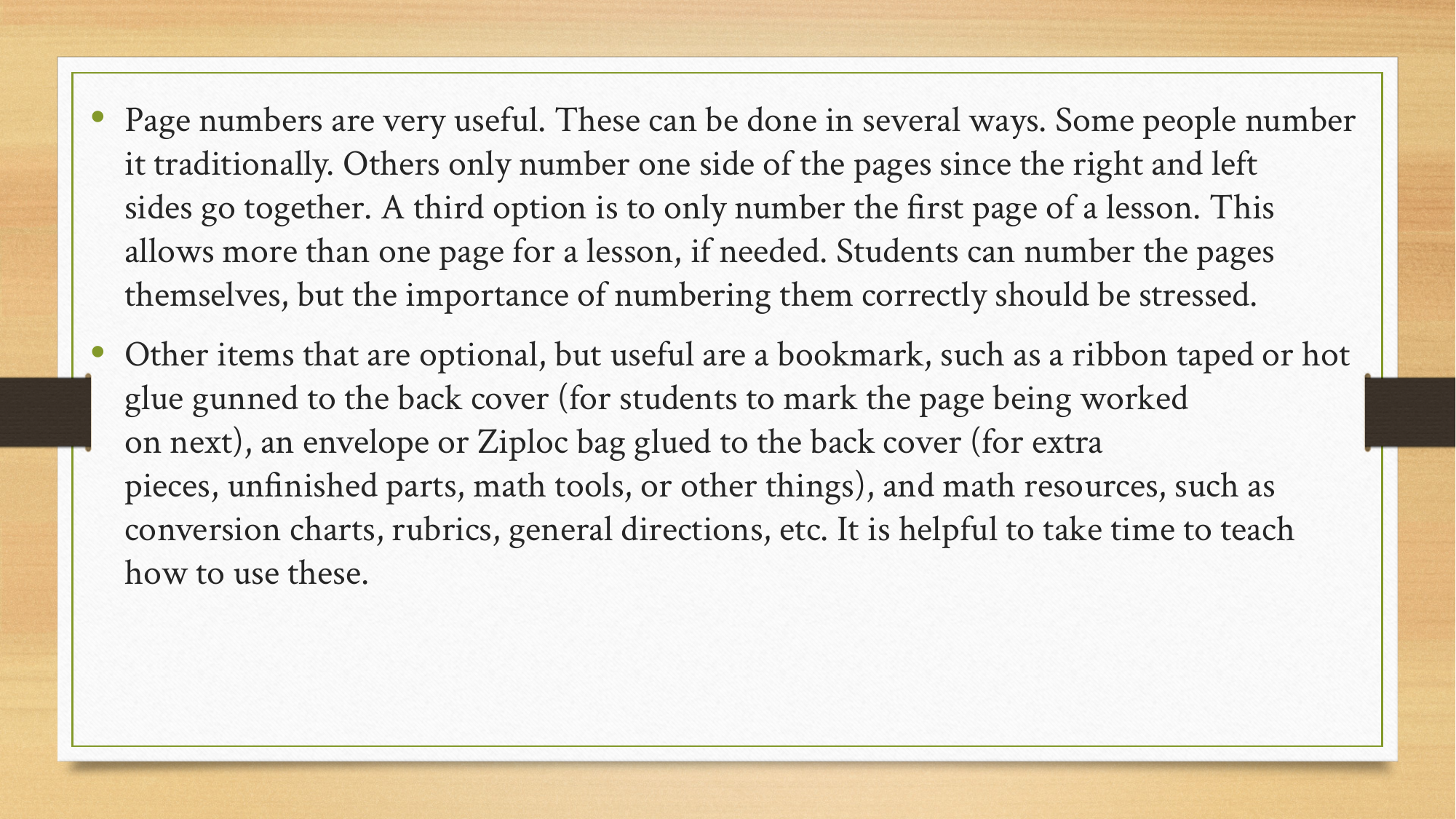

Page numbers are very useful. These can be done in several ways. Some people number it traditionally. Others only number one side of the pages since the right and left sides go together. A third option is to only number the first page of a lesson. This allows more than one page for a lesson, if needed. Students can number the pages themselves, but the importance of numbering them correctly should be stressed.
Other items that are optional, but useful are a bookmark, such as a ribbon taped or hot glue gunned to the back cover (for students to mark the page being worked on next), an envelope or Ziploc bag glued to the back cover (for extra pieces, unfinished parts, math tools, or other things), and math resources, such as conversion charts, rubrics, general directions, etc. It is helpful to take time to teach how to use these.